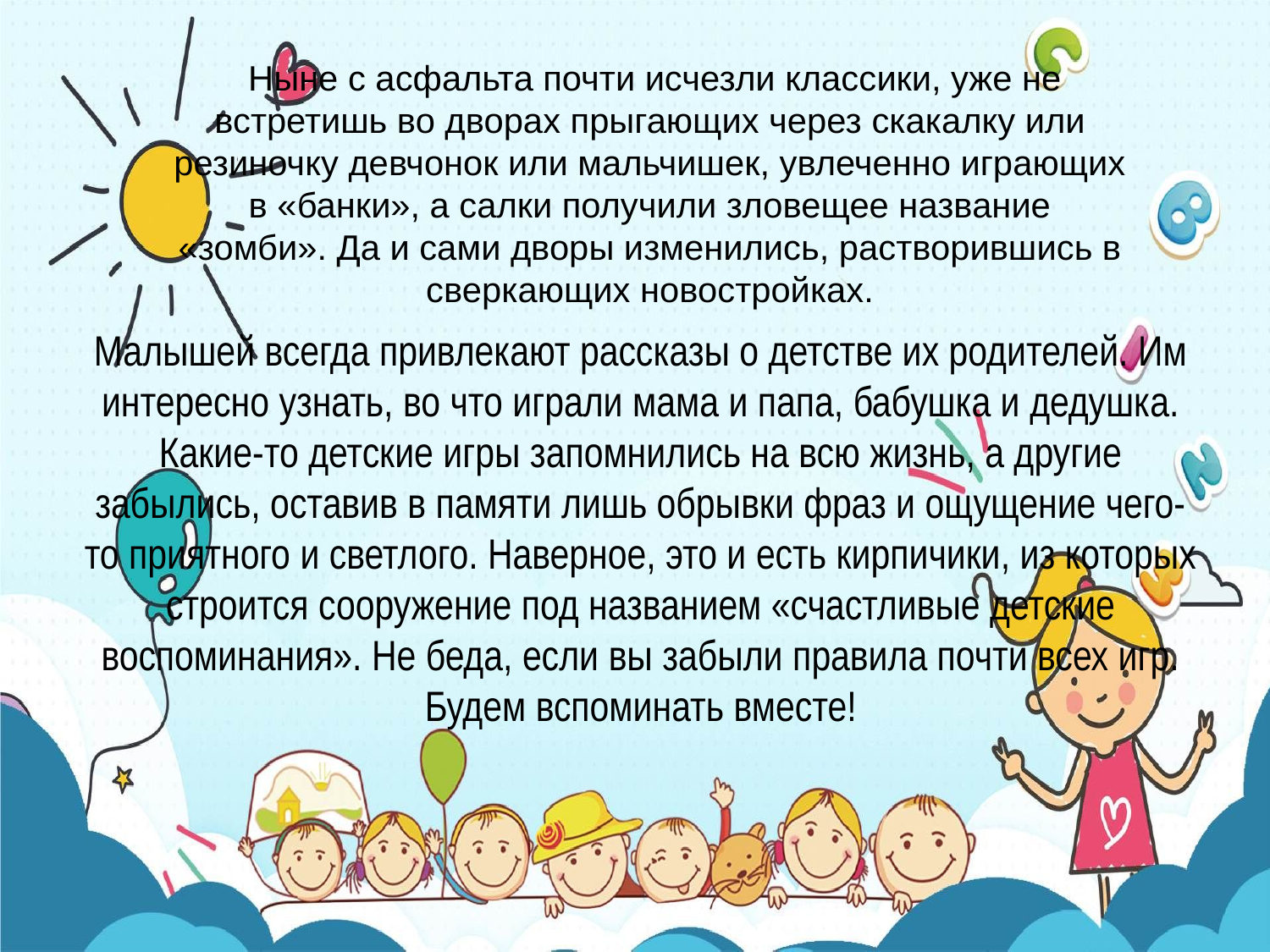

# Ныне с асфальта почти исчезли классики, уже не встретишь во дворах прыгающих через скакалку или резиночку девчонок или мальчишек, увлеченно играющих в «банки», а салки получили зловещее название «зомби». Да и сами дворы изменились, растворившись в сверкающих новостройках.
Малышей всегда привлекают рассказы о детстве их родителей. Им интересно узнать, во что играли мама и папа, бабушка и дедушка. Какие-то детские игры запомнились на всю жизнь, а другие забылись, оставив в памяти лишь обрывки фраз и ощущение чего-то приятного и светлого. Наверное, это и есть кирпичики, из которых строится сооружение под названием «счастливые детские воспоминания». Не беда, если вы забыли правила почти всех игр. Будем вспоминать вместе!